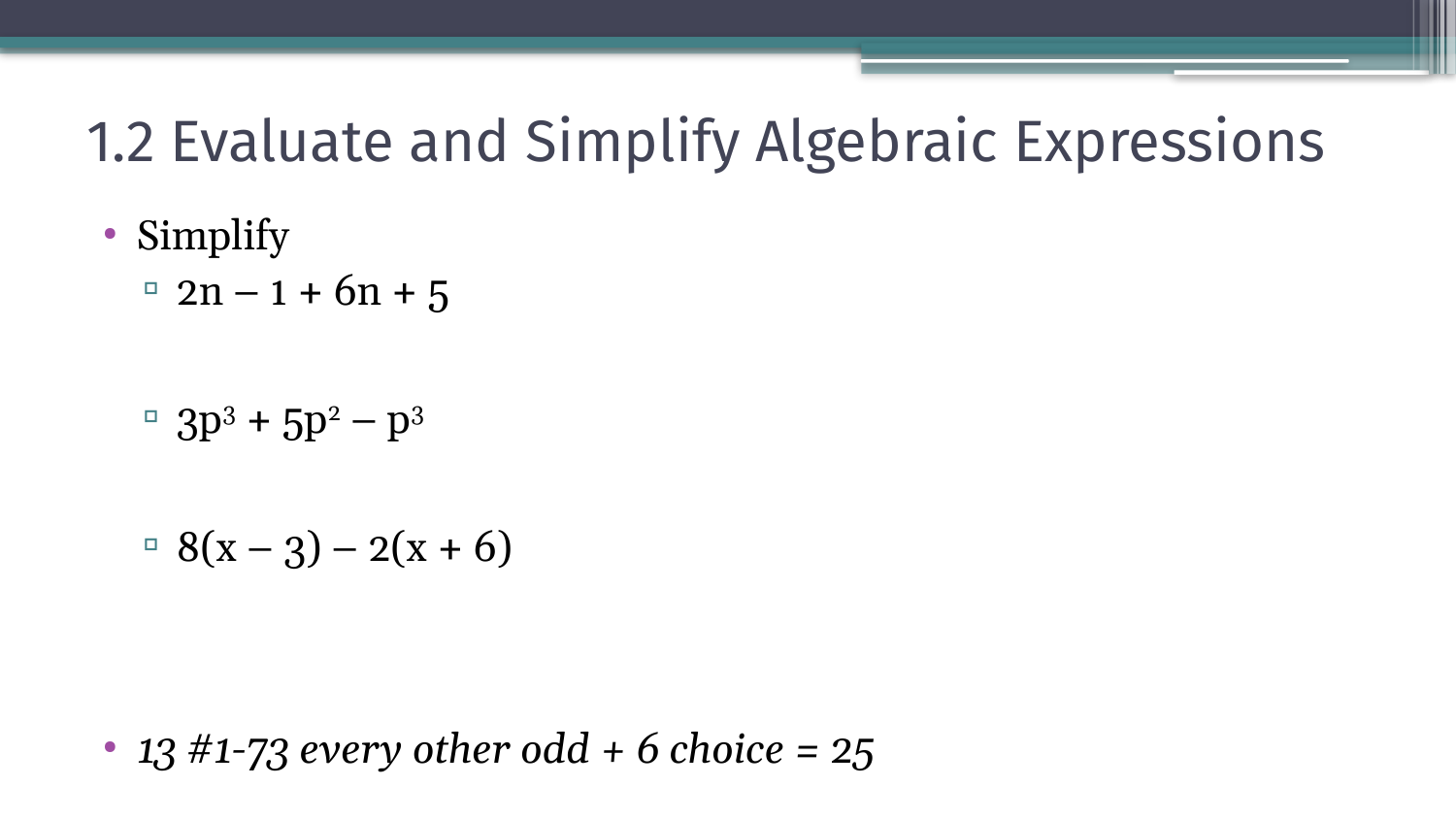

# 1.2 Evaluate and Simplify Algebraic Expressions
Simplify
2n – 1 + 6n + 5

3p3 + 5p2 – p3

8(x – 3) – 2(x + 6)

13 #1-73 every other odd + 6 choice = 25